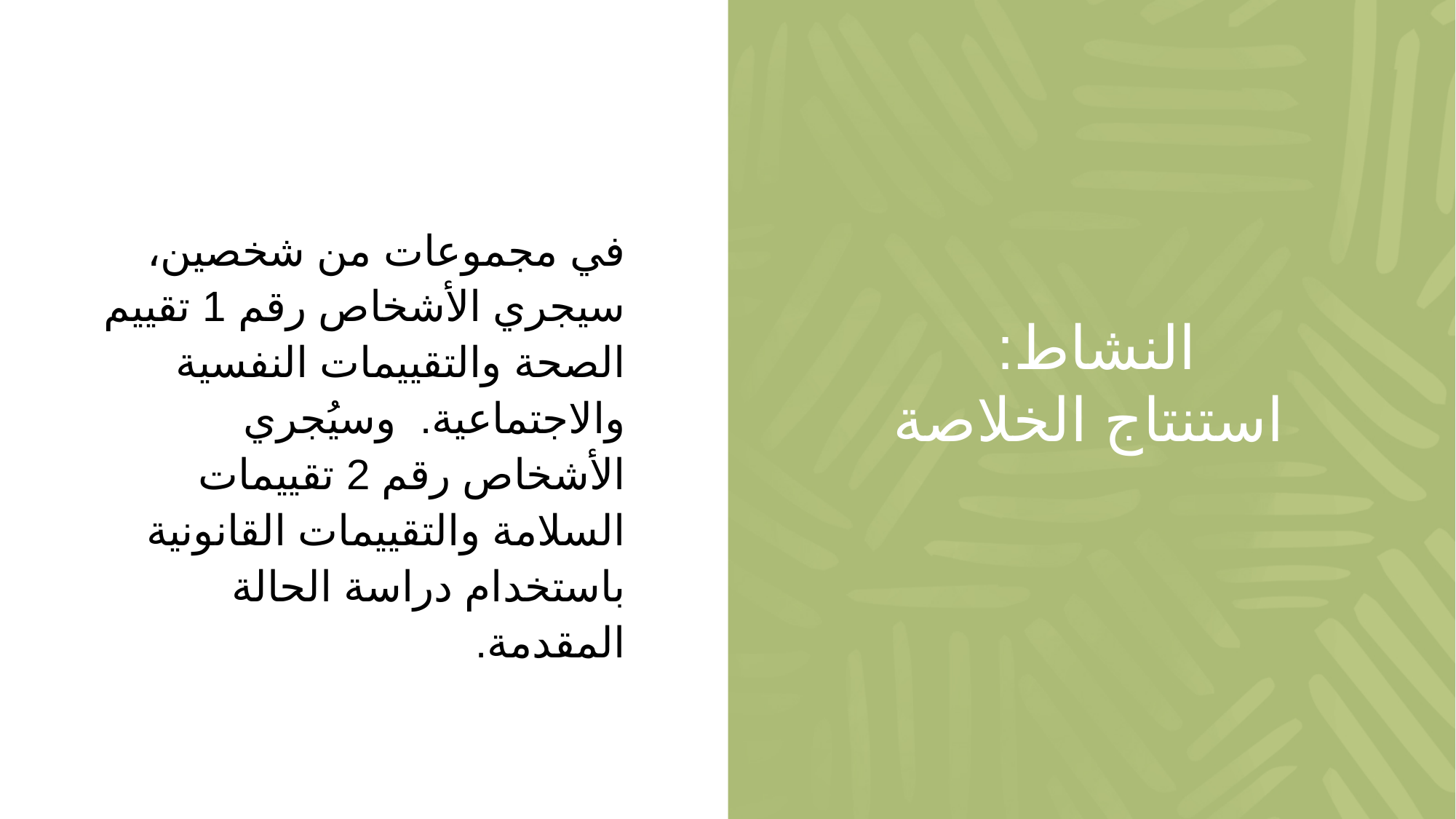

في مجموعات من شخصين، سيجري الأشخاص رقم 1 تقييم الصحة والتقييمات النفسية والاجتماعية.  وسيُجري الأشخاص رقم 2 تقييمات السلامة والتقييمات القانونية باستخدام دراسة الحالة المقدمة.
# النشاط: استنتاج الخلاصة